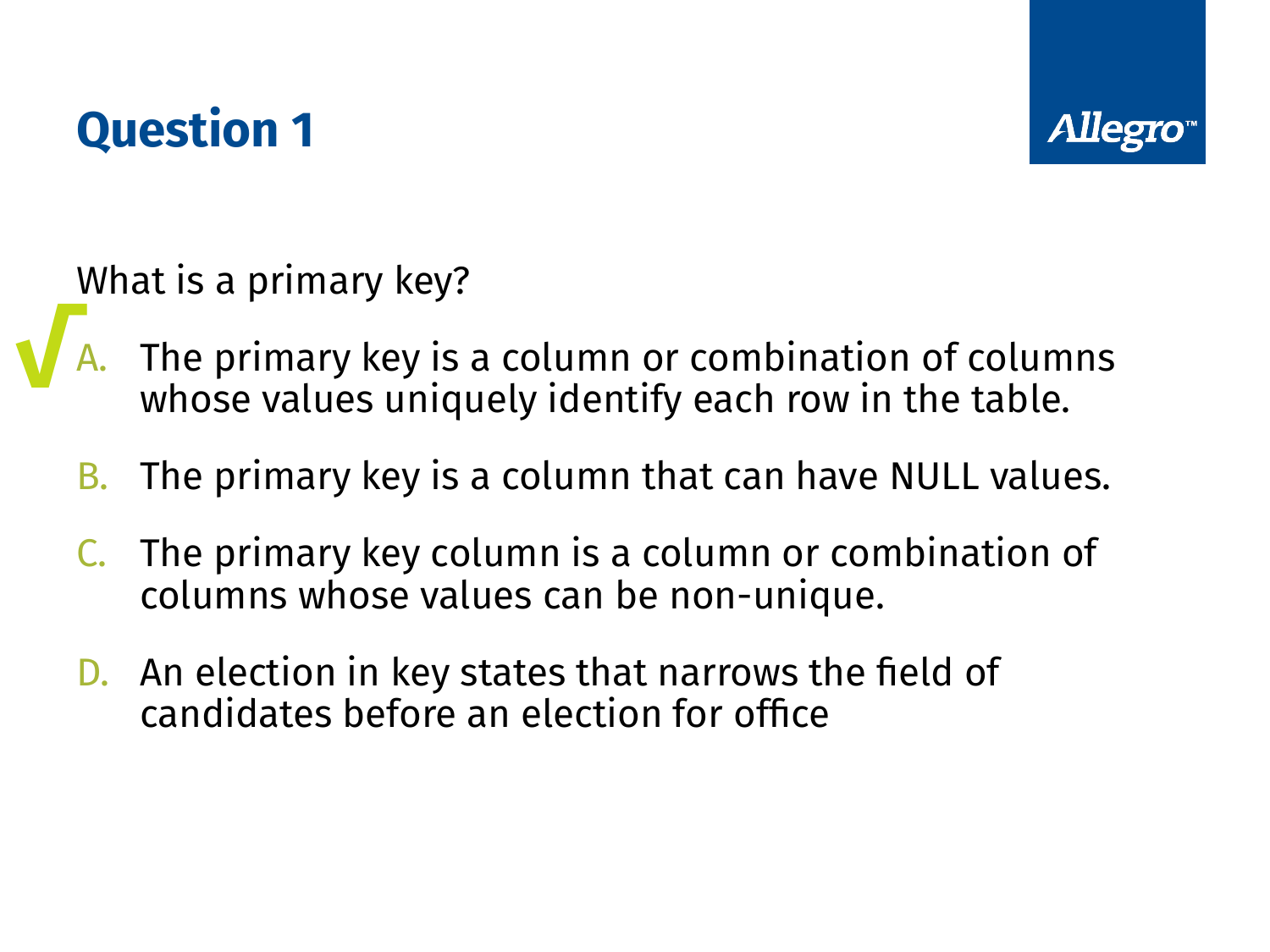

# Question 1

What is a primary key?
The primary key is a column or combination of columns whose values uniquely identify each row in the table.
The primary key is a column that can have NULL values.
The primary key column is a column or combination of columns whose values can be non-unique.
An election in key states that narrows the field of candidates before an election for office
√